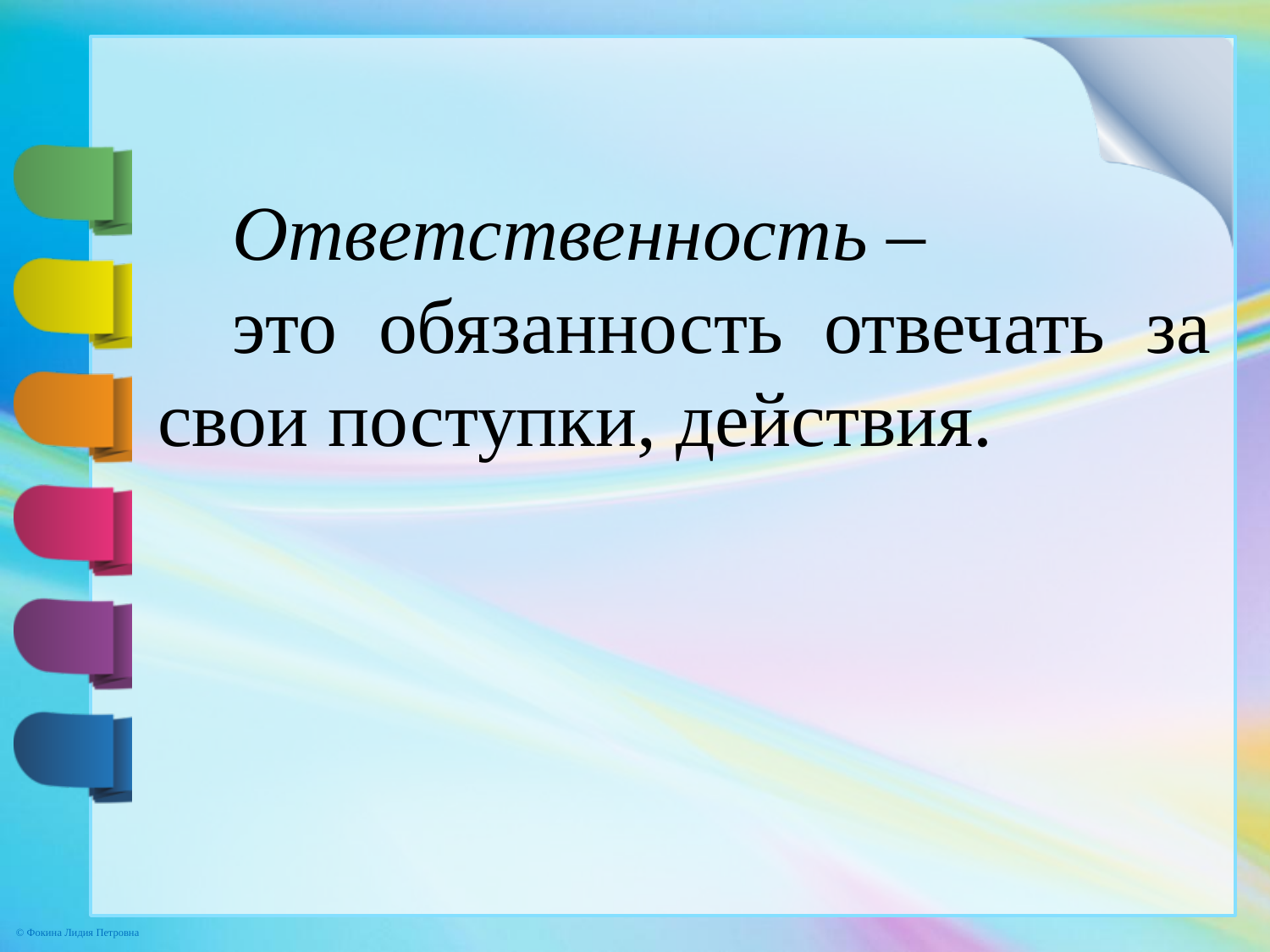

Ответственность –
это обязанность отвечать за свои поступки, действия.